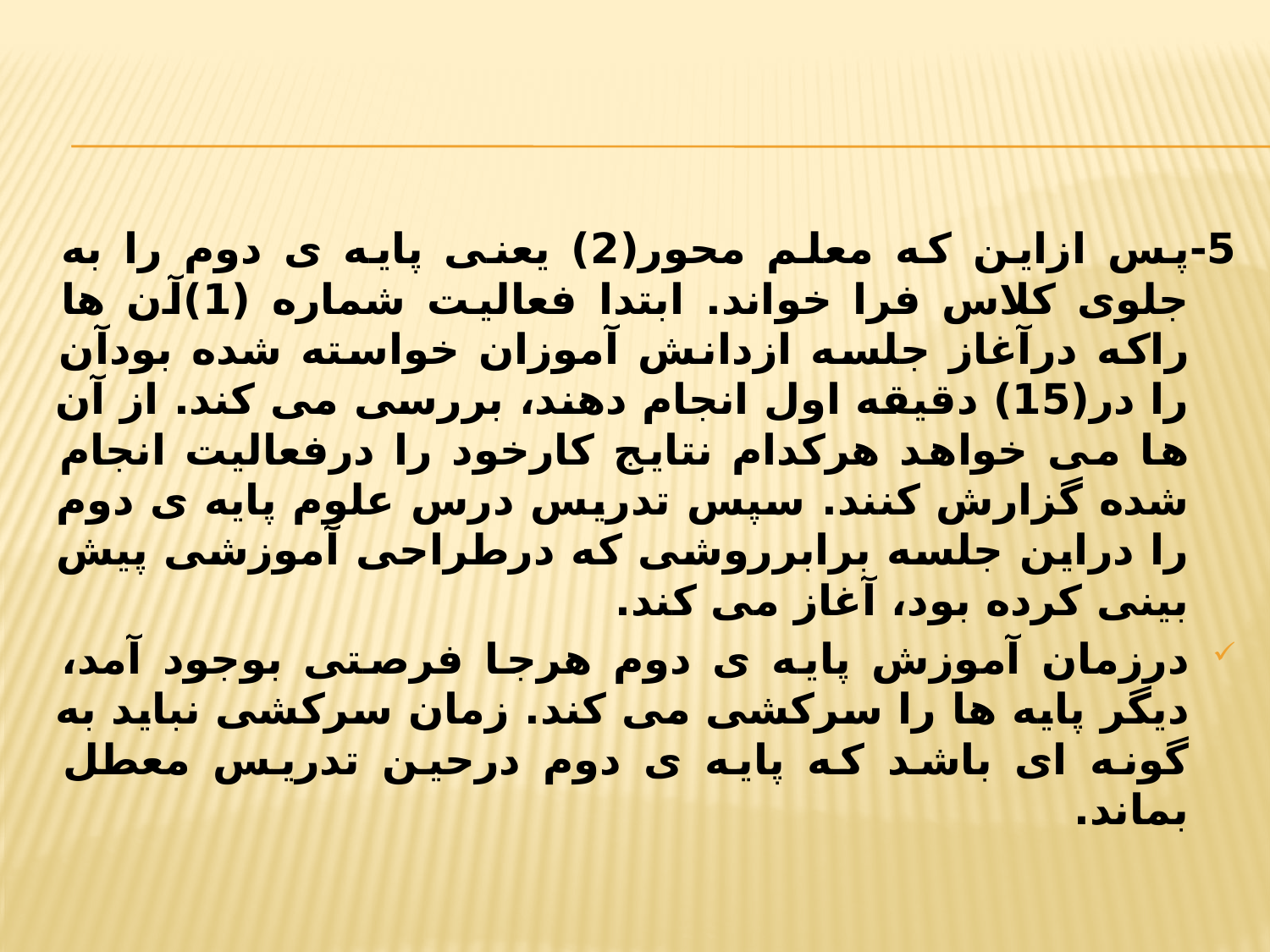

#
5-پس ازاین که معلم محور(2) یعنی پایه ی دوم را به جلوی کلاس فرا خواند. ابتدا فعالیت شماره (1)آن ها راکه درآغاز جلسه ازدانش آموزان خواسته شده بودآن را در(15) دقیقه اول انجام دهند، بررسی می کند. از آن ها می خواهد هرکدام نتایج کارخود را درفعالیت انجام شده گزارش کنند. سپس تدریس درس علوم پایه ی دوم را دراین جلسه برابرروشی که درطراحی آموزشی پیش بینی کرده بود، آغاز می کند.
درزمان آموزش پایه ی دوم هرجا فرصتی بوجود آمد، دیگر پایه ها را سرکشی می کند. زمان سرکشی نباید به گونه ای باشد که پایه ی دوم درحین تدریس معطل بماند.